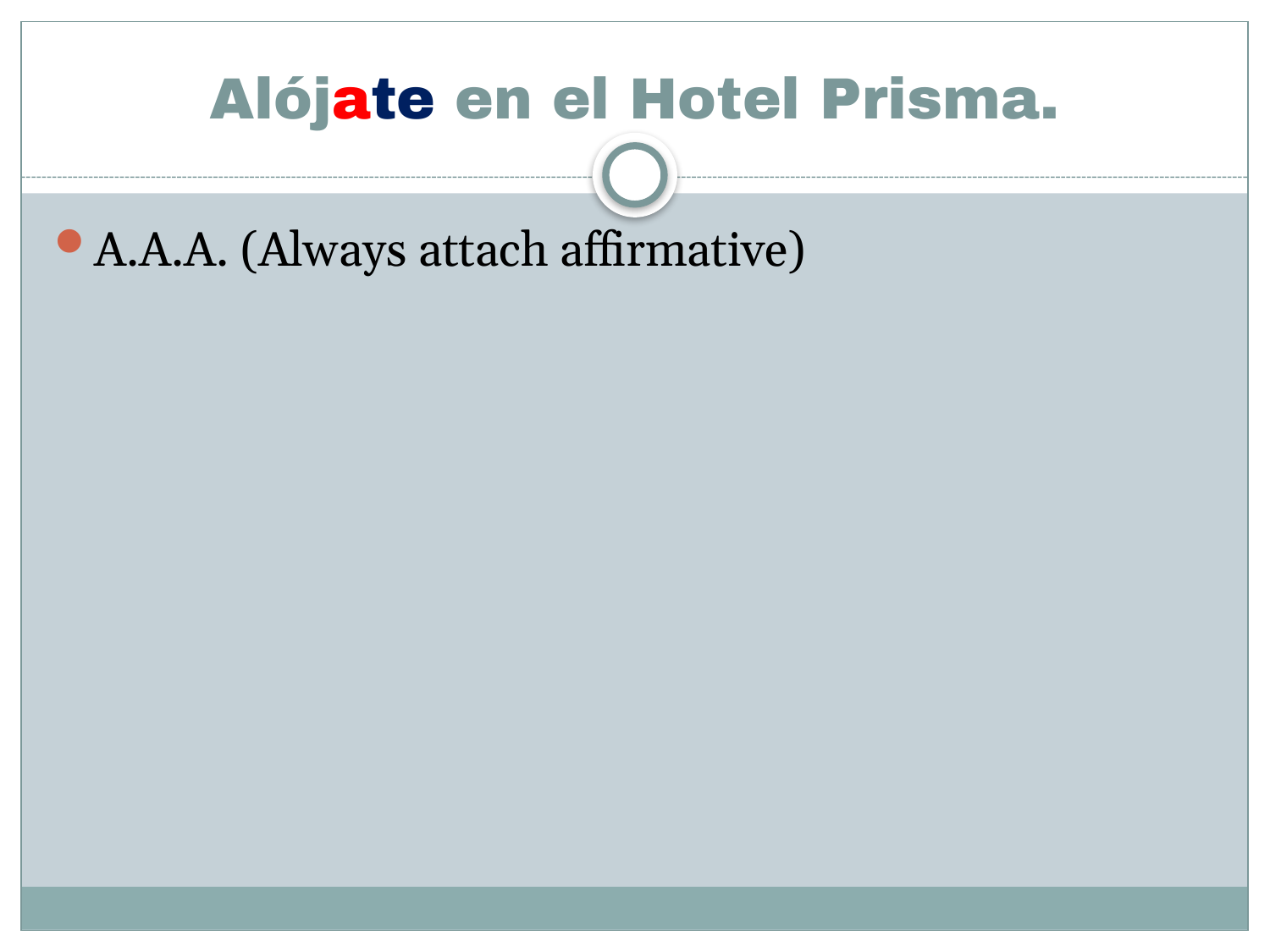

# Alójate en el Hotel Prisma.
A.A.A. (Always attach affirmative)